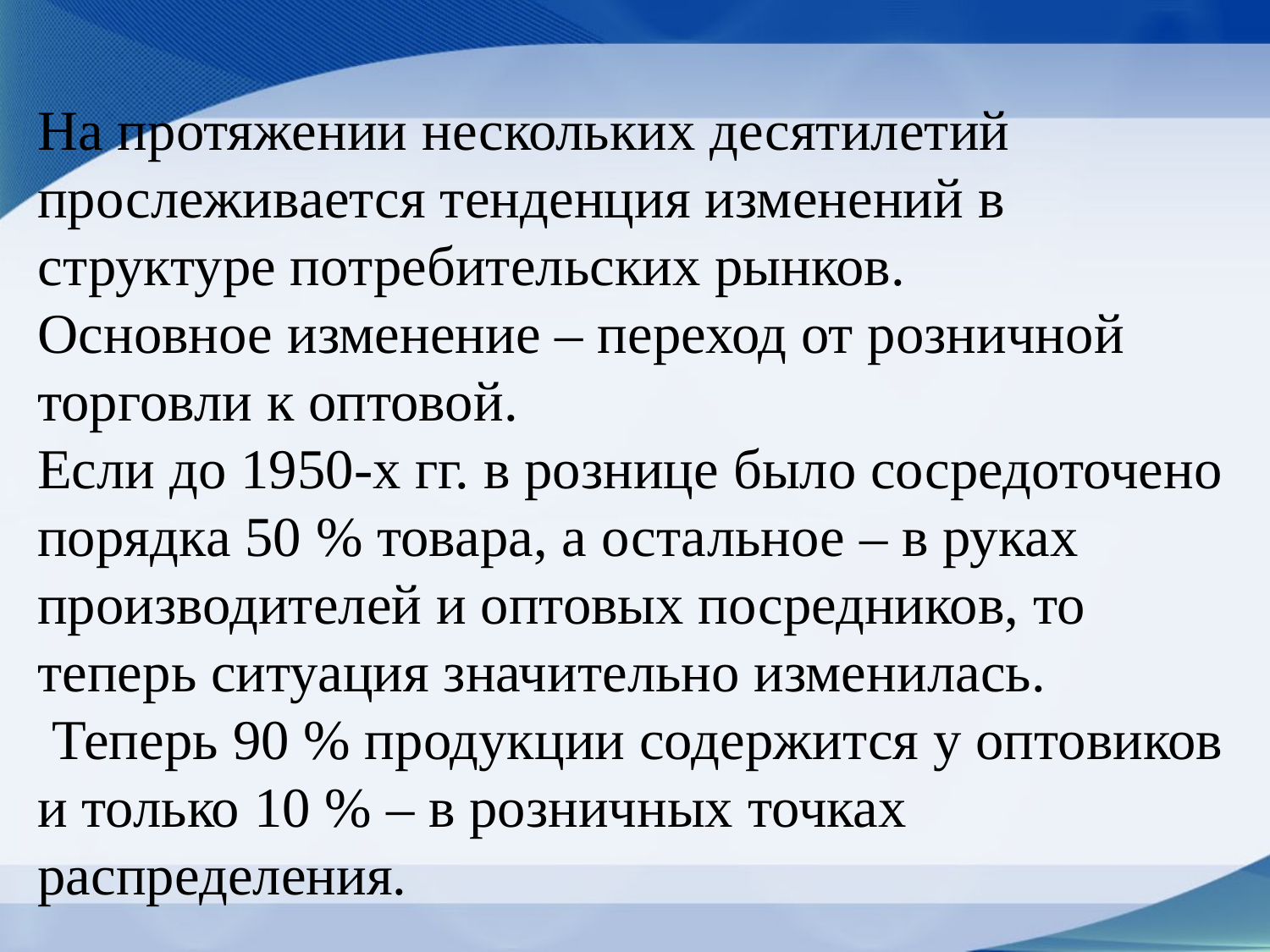

# На протяжении нескольких десятилетий  прослеживается тенденция изменений в структуре потребительских рынков. Основное изменение – переход от розничной торговли к оптовой. Если до 1950-х гг. в рознице было сосредоточено порядка 50 % товара, а остальное – в руках производителей и оптовых посредников, то теперь ситуация значительно изменилась. Теперь 90 % продукции содержится у оптовиков и только 10 % – в розничных точках распределения.